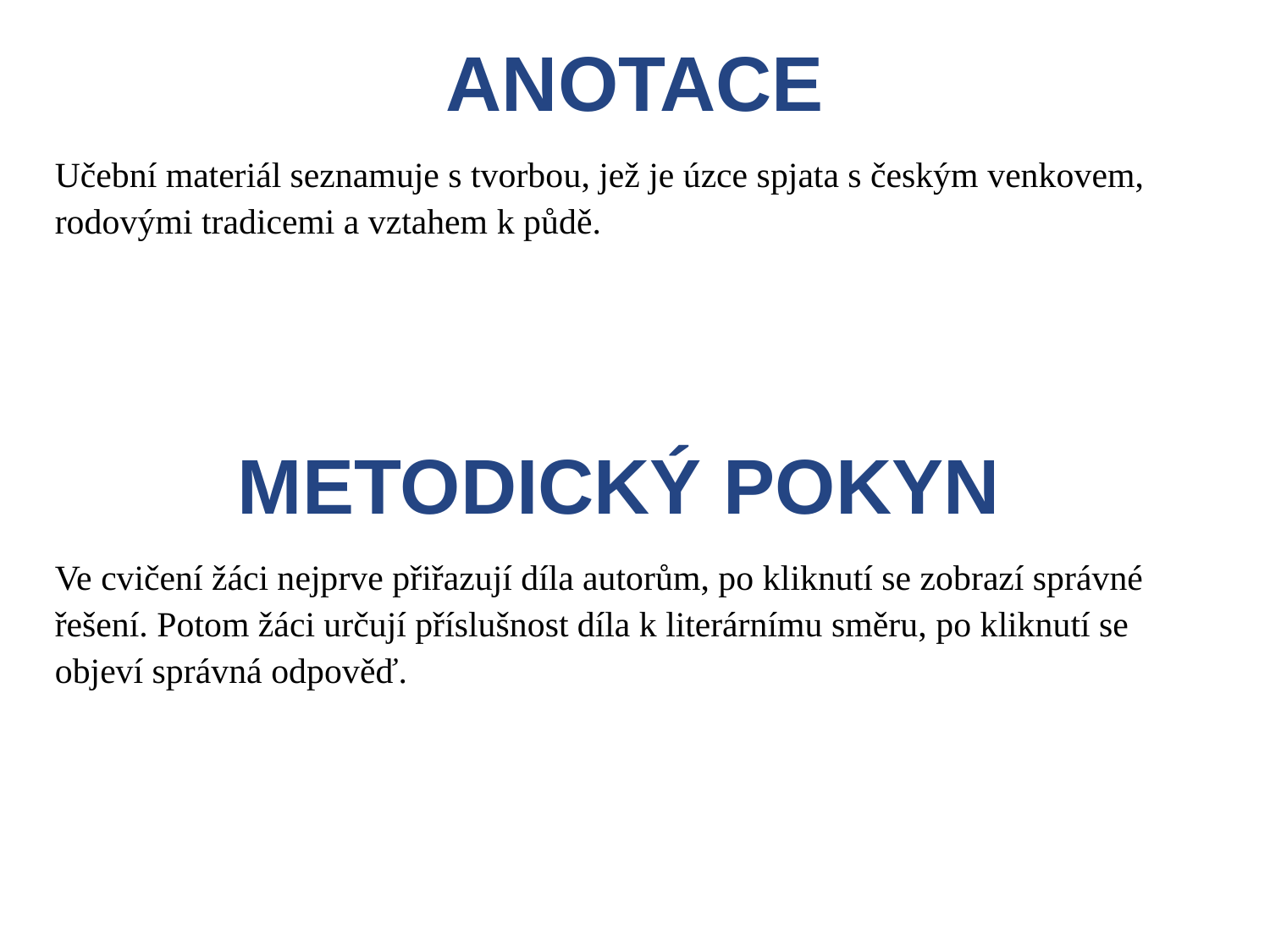

ANOTACE
Učební materiál seznamuje s tvorbou, jež je úzce spjata s českým venkovem, rodovými tradicemi a vztahem k půdě.
METODICKÝ POKYN
Ve cvičení žáci nejprve přiřazují díla autorům, po kliknutí se zobrazí správné řešení. Potom žáci určují příslušnost díla k literárnímu směru, po kliknutí se objeví správná odpověď.